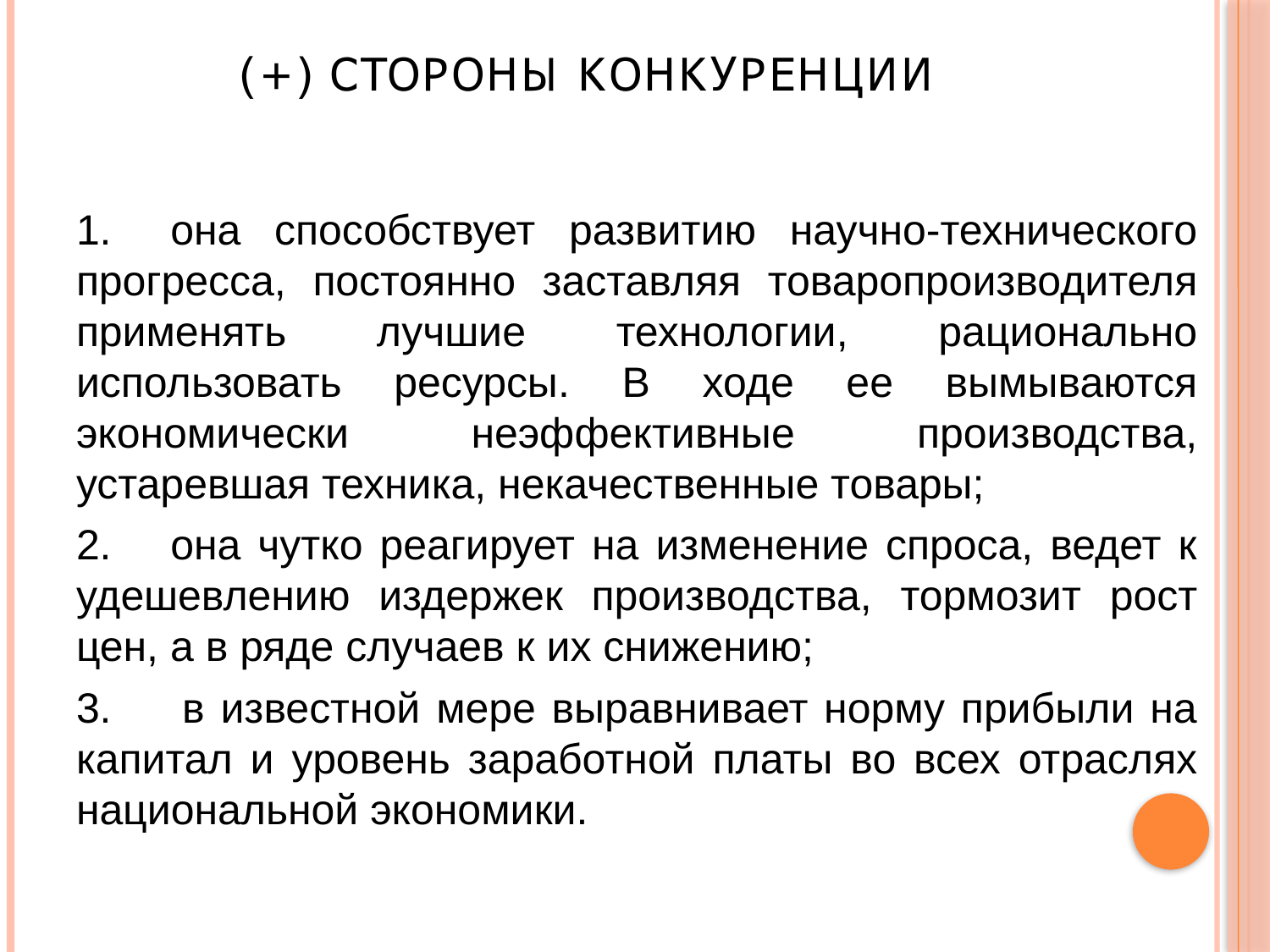

# (+) стороны конкуренции
1.     она способствует развитию научно-технического прогресса, постоянно заставляя товаропроизводителя применять лучшие технологии, рационально использовать ресурсы. В ходе ее вымываются экономически неэффективные производства, устаревшая техника, некачественные товары;
2.     она чутко реагирует на изменение спроса, ведет к удешевлению издержек производства, тормозит рост цен, а в ряде случаев к их снижению;
3.      в известной мере выравнивает норму прибыли на капитал и уровень заработной платы во всех отраслях национальной экономики.